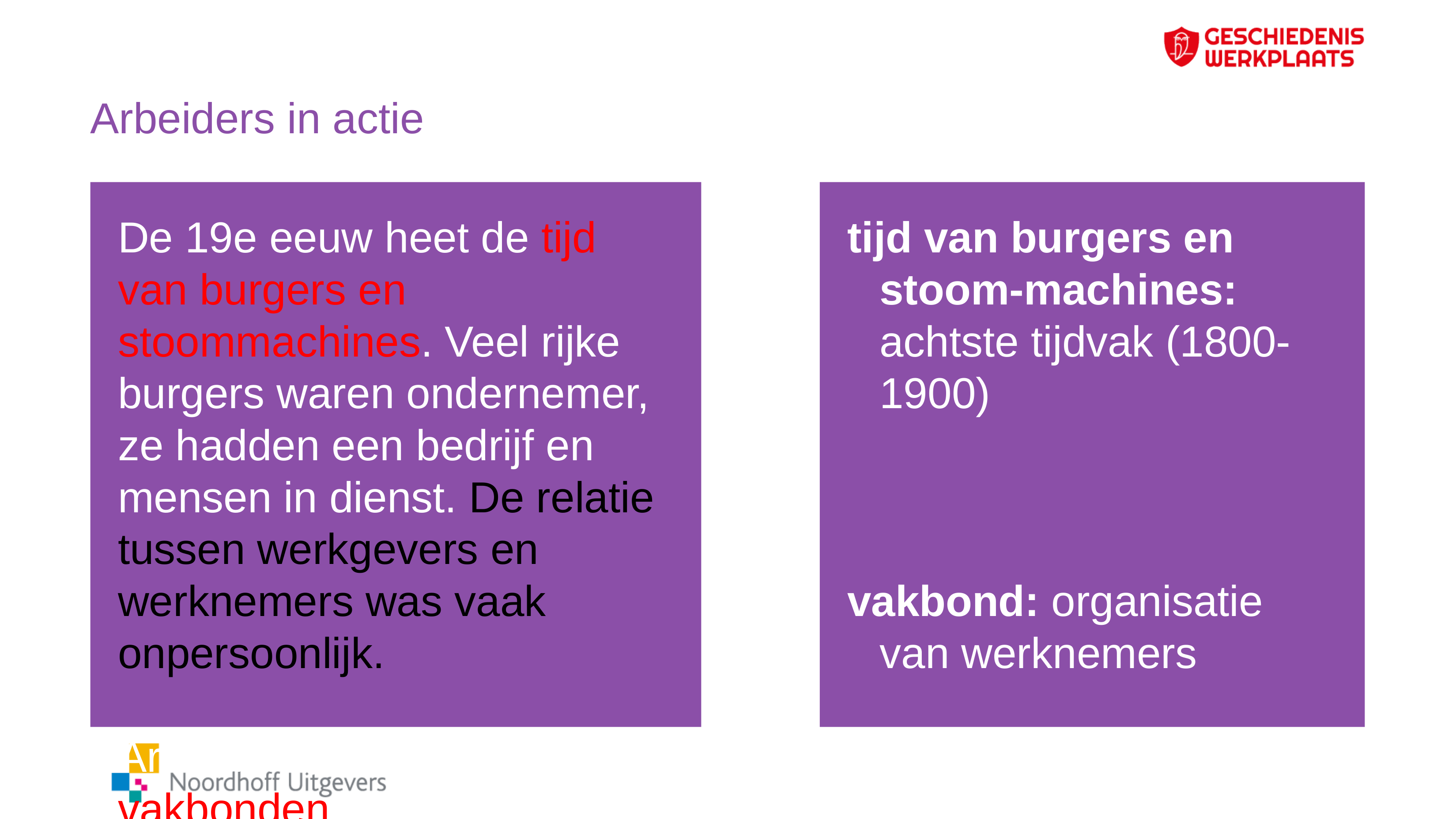

# Arbeiders in actie
De 19e eeuw heet de tijd van burgers en stoommachines. Veel rijke burgers waren ondernemer, ze hadden een bedrijf en mensen in dienst. De relatie tussen werkgevers en werknemers was vaak onpersoonlijk.

Arbeiders kwamen met vakbonden voor zichzelf op. Ze onderhandelden over lonen en staakten soms.

De industriële revolutie en de opkomst van emancipatiebewegingen is een kenmerkend aspect van de tijd van burgers en stoommachines.
tijd van burgers en stoom-machines: achtste tijdvak (1800-1900)

vakbond: organisatie van werknemers